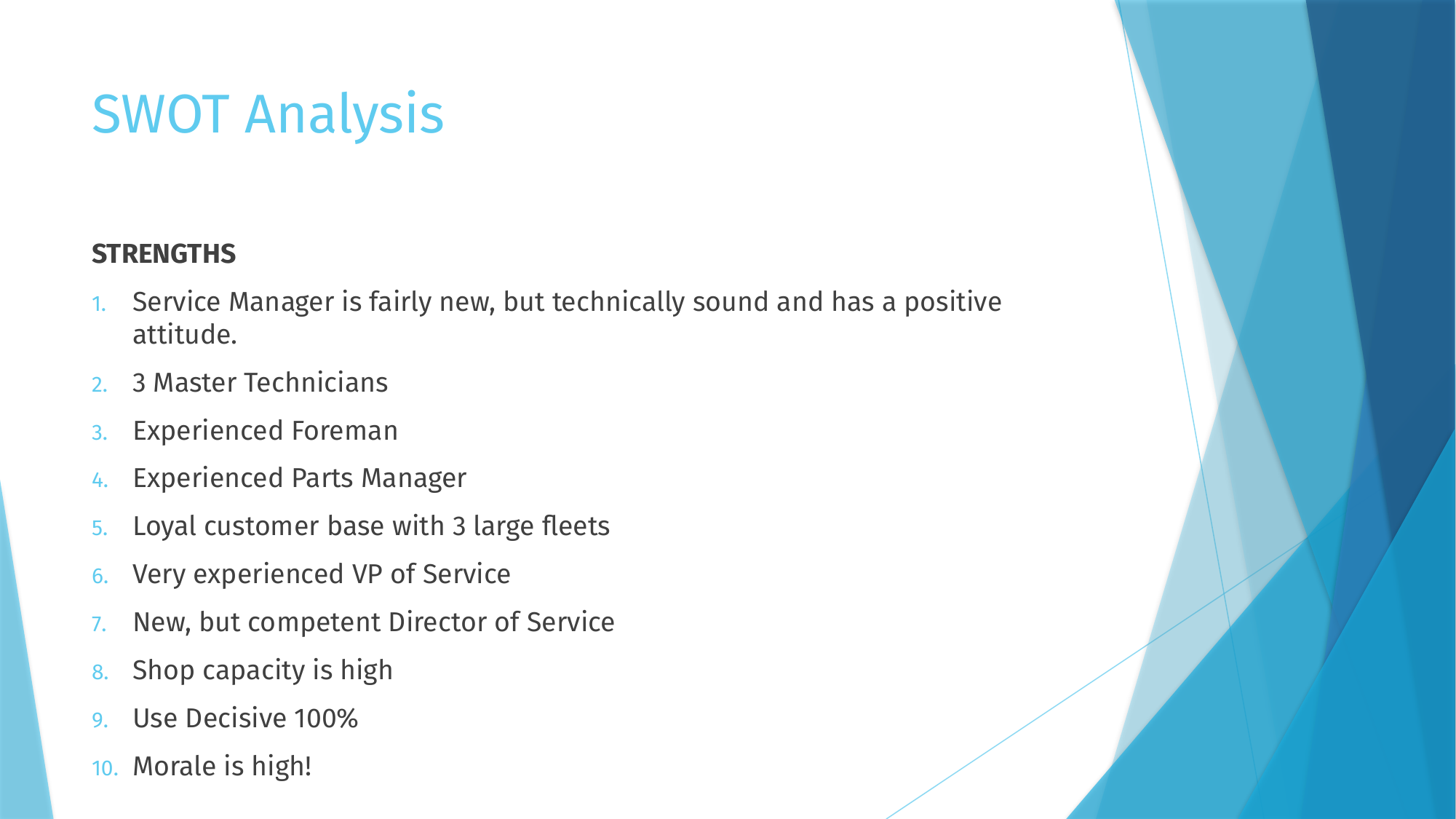

# SWOT Analysis
STRENGTHS
Service Manager is fairly new, but technically sound and has a positive attitude.
3 Master Technicians
Experienced Foreman
Experienced Parts Manager
Loyal customer base with 3 large fleets
Very experienced VP of Service
New, but competent Director of Service
Shop capacity is high
Use Decisive 100%
Morale is high!